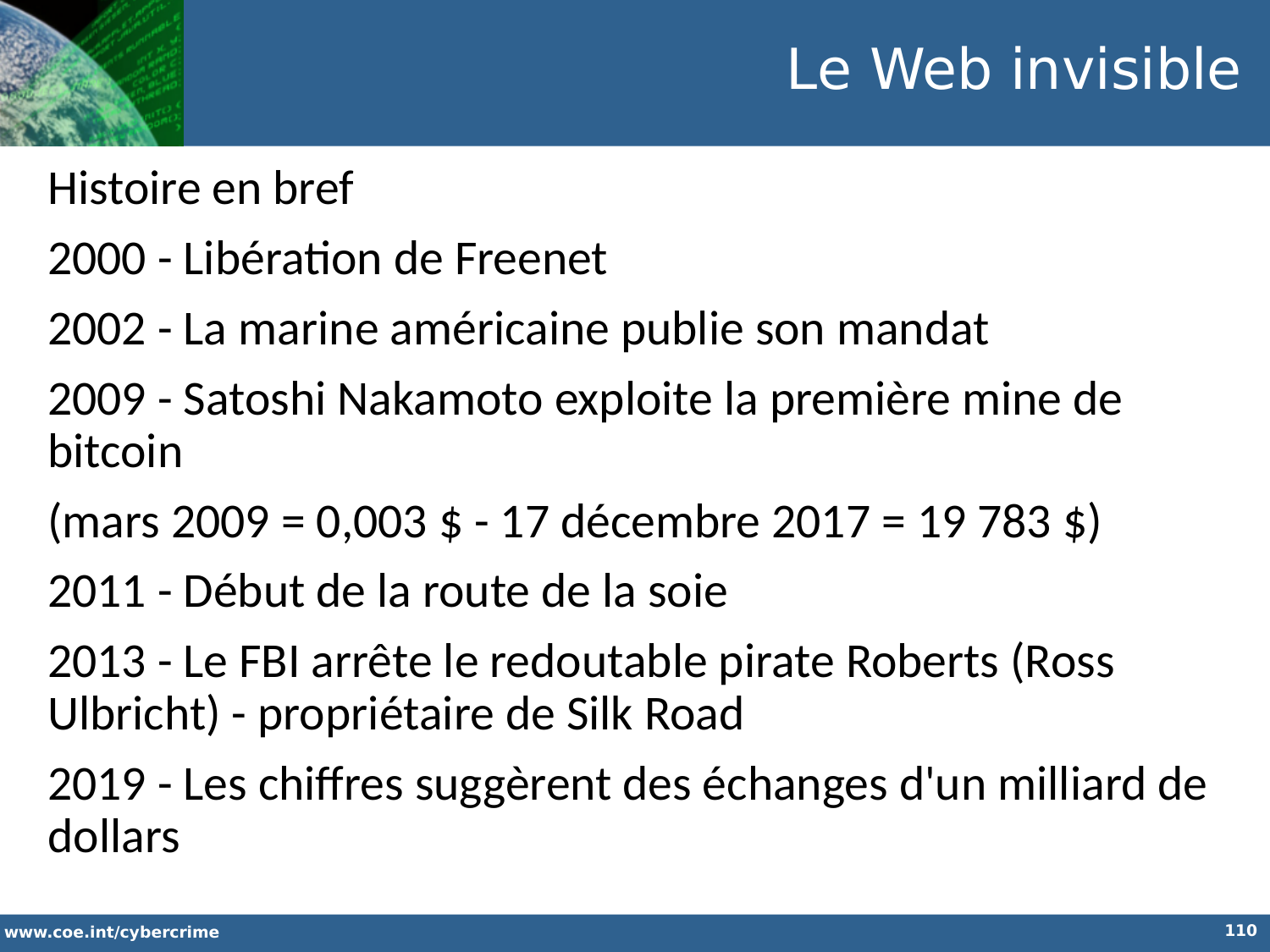

Le Web invisible
Histoire en bref
2000 - Libération de Freenet
2002 - La marine américaine publie son mandat
2009 - Satoshi Nakamoto exploite la première mine de bitcoin
(mars 2009 = 0,003 $ - 17 décembre 2017 = 19 783 $)
2011 - Début de la route de la soie
2013 - Le FBI arrête le redoutable pirate Roberts (Ross Ulbricht) - propriétaire de Silk Road
2019 - Les chiffres suggèrent des échanges d'un milliard de dollars